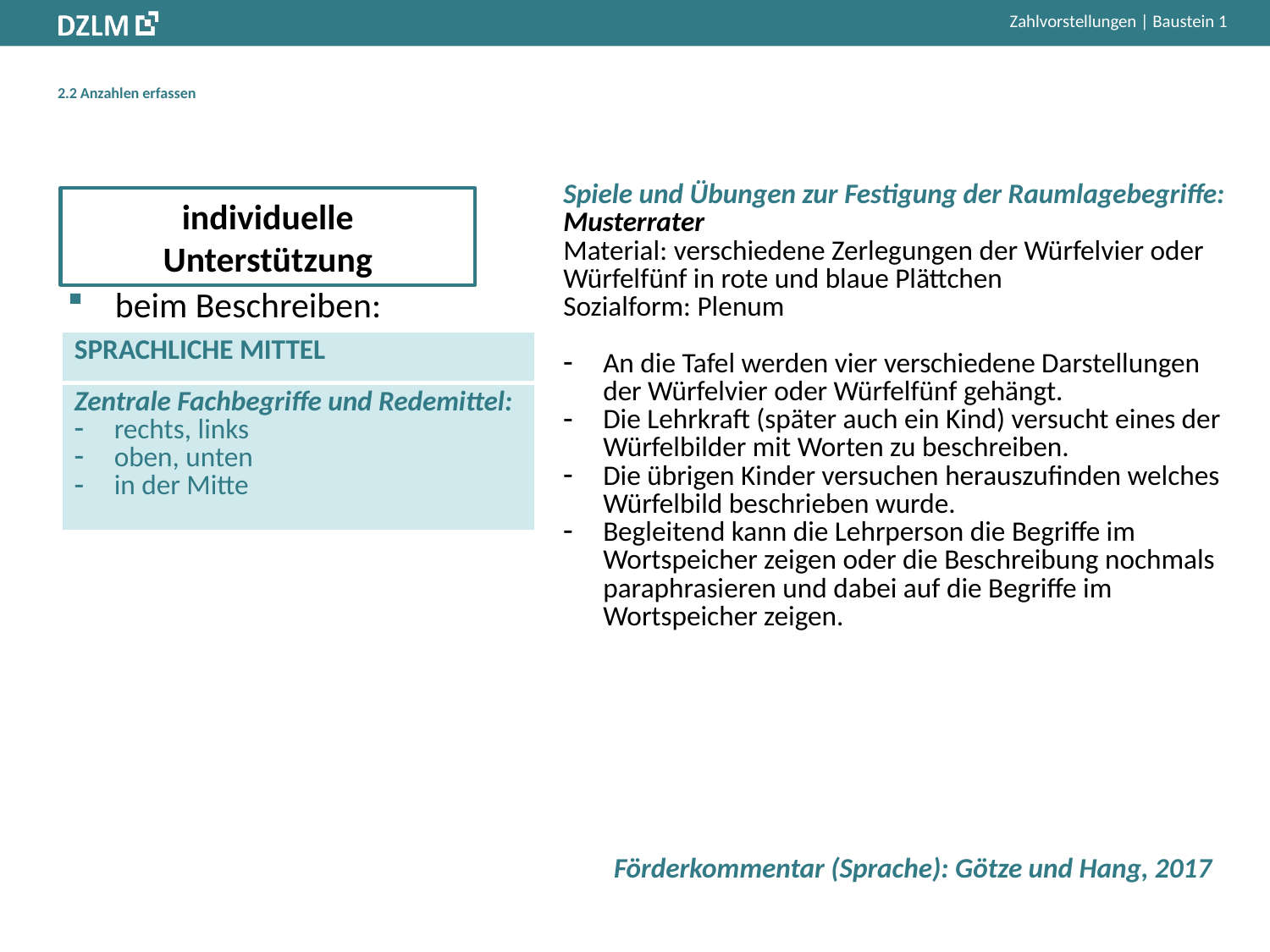

# 2.2 Anzahlen erfassen

beim Beschreiben:

Förderkommentar (Sprache): Götze und Hang, 2017

| Spiele und Übungen zur Festigung der Raumlagebegriffe: Musterrater Material: verschiedene Zerlegungen der Würfelvier oder Würfelfünf in rote und blaue Plättchen Sozialform: Plenum An die Tafel werden vier verschiedene Darstellungen der Würfelvier oder Würfelfünf gehängt. Die Lehrkraft (später auch ein Kind) versucht eines der Würfelbilder mit Worten zu beschreiben. Die übrigen Kinder versuchen herauszufinden welches Würfelbild beschrieben wurde. Begleitend kann die Lehrperson die Begriffe im Wortspeicher zeigen oder die Beschreibung nochmals paraphrasieren und dabei auf die Begriffe im Wortspeicher zeigen. |
| --- |
individuelle Unterstützung
| SPRACHLICHE MITTEL |
| --- |
| Zentrale Fachbegriffe und Redemittel: rechts, links oben, unten in der Mitte |